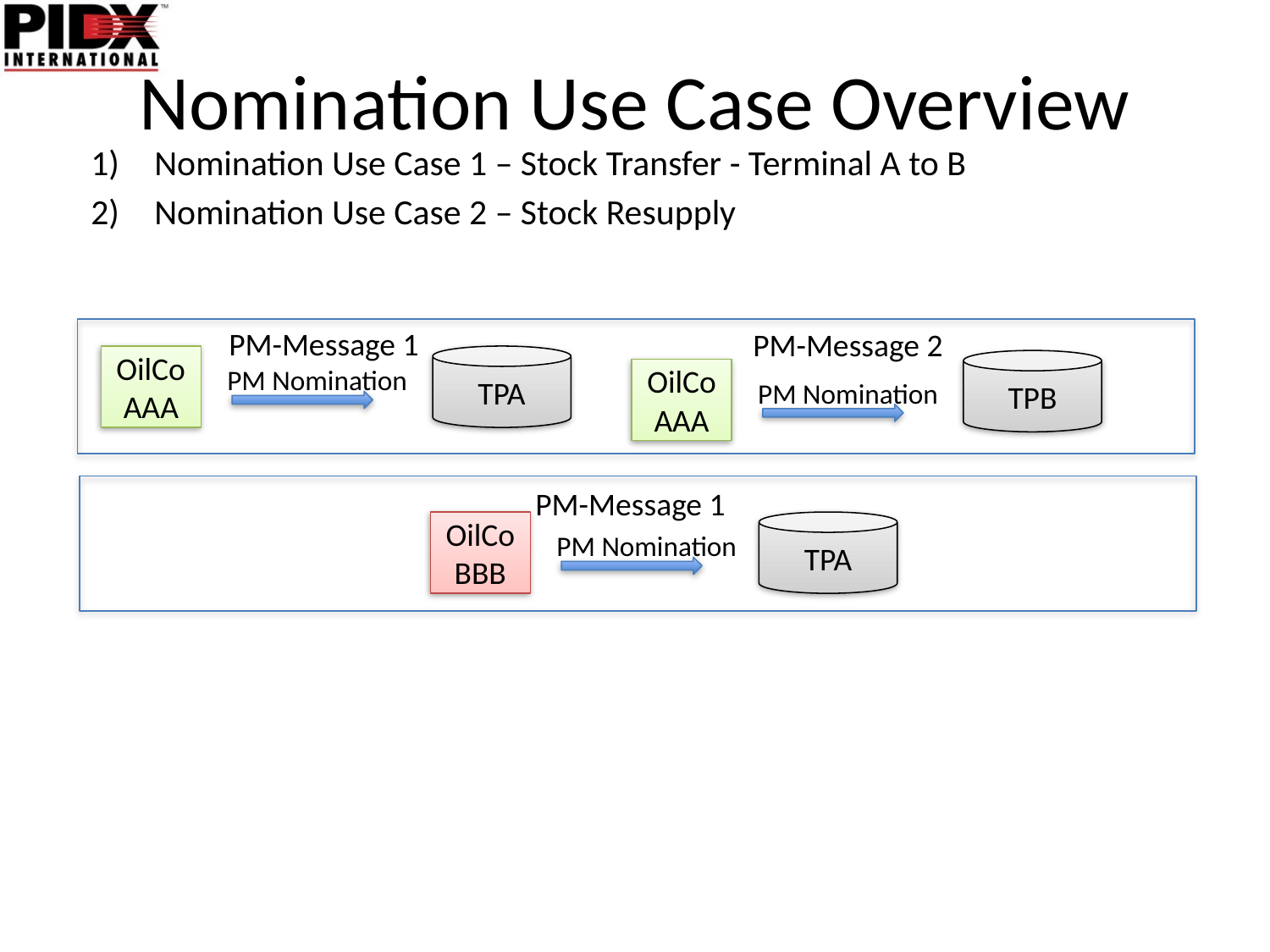

# Nomination Use Case Overview
Nomination Use Case 1 – Stock Transfer - Terminal A to B
Nomination Use Case 2 – Stock Resupply
PM-Message 1

PM-Message 2
OilCo
AAA
TPA
TPB
PM Nomination
OilCo
AAA
PM Nomination

PM-Message 1
OilCo
BBB
TPA
PM Nomination